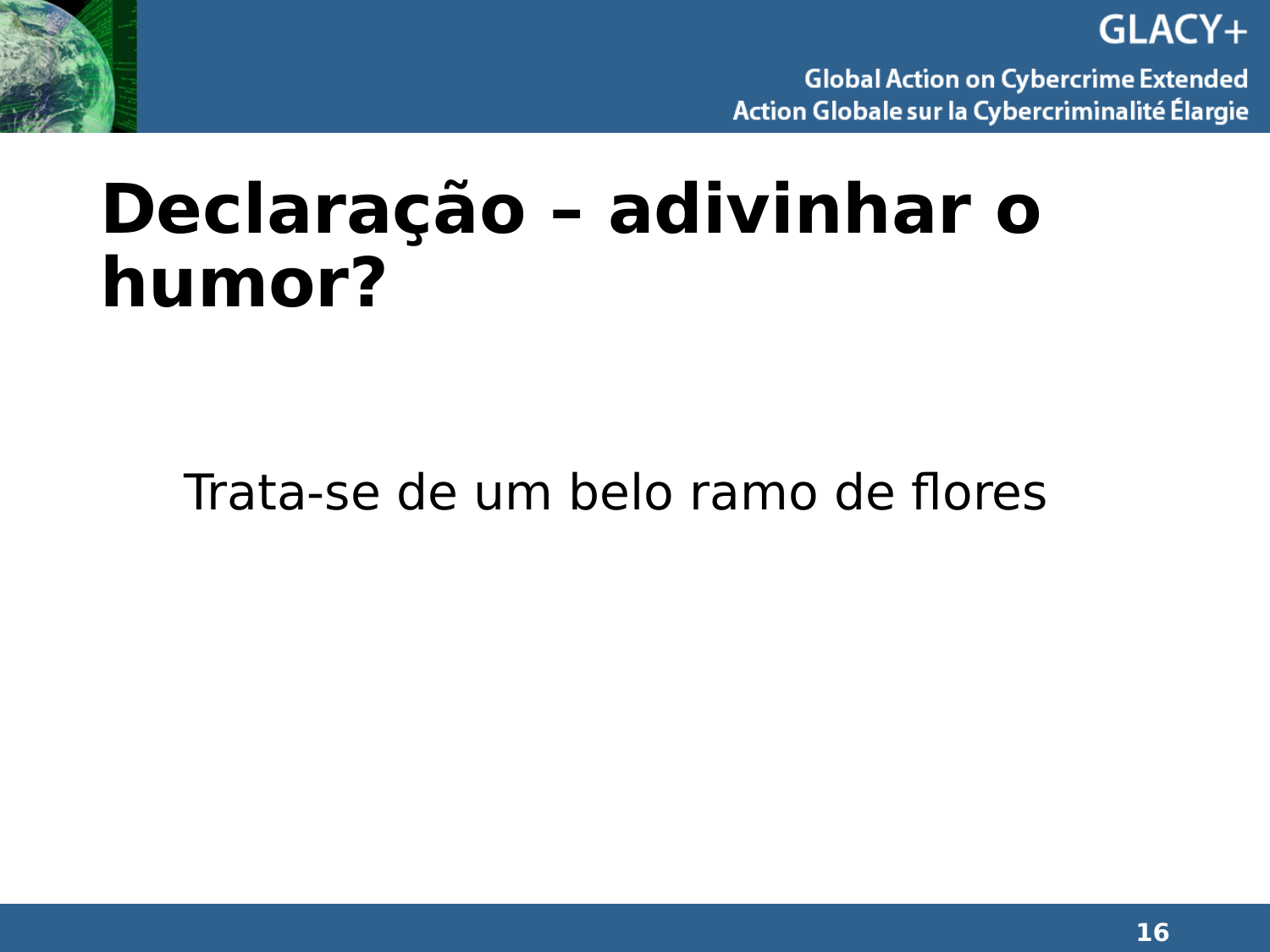

# Declaração – adivinhar o humor?

Trata-se de um belo ramo de flores

16